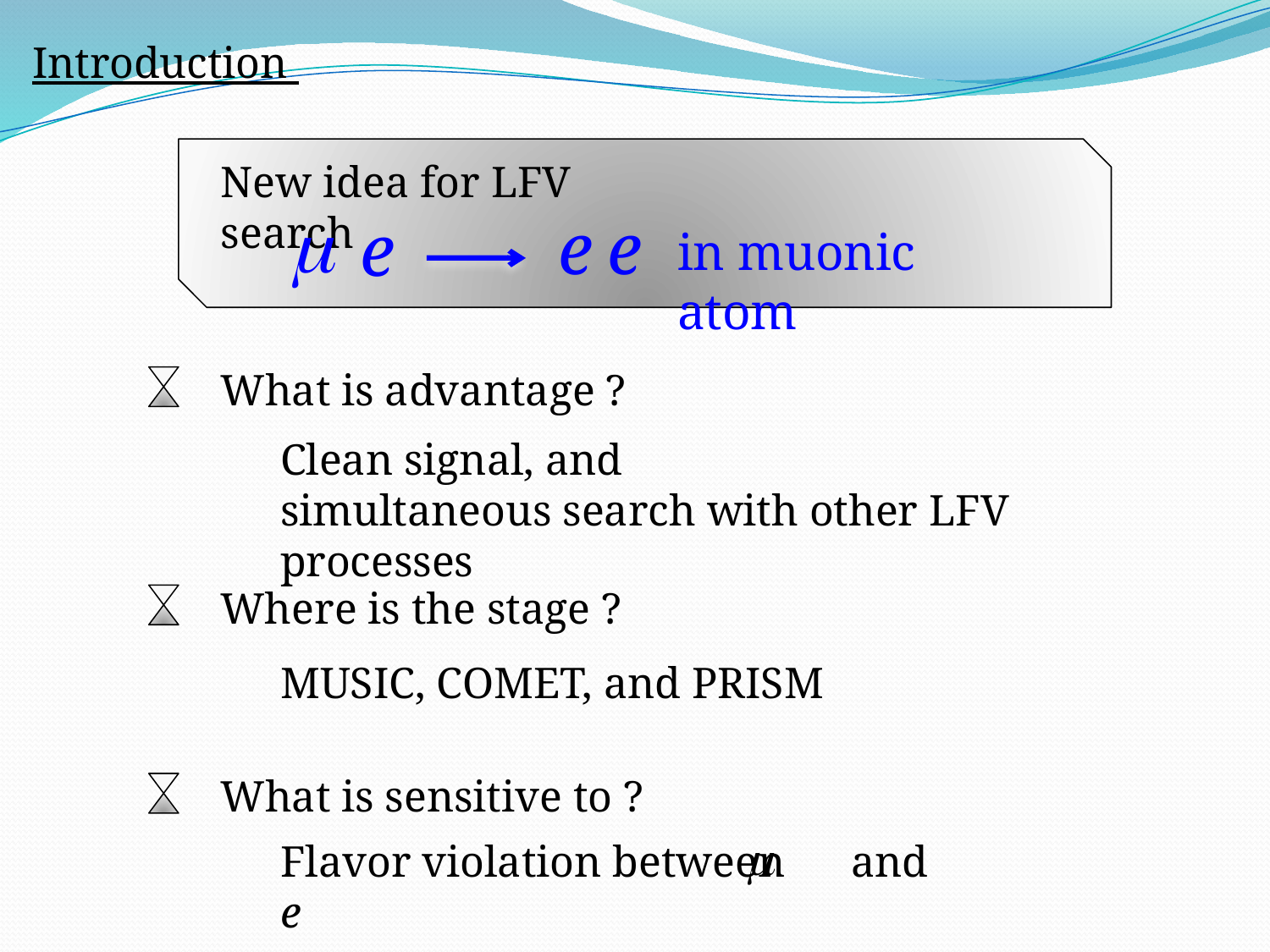

Introduction

New idea for LFV search
μ
e
e
e
in muonic atom
What is advantage ?

Clean signal, and
simultaneous search with other LFV processes
Where is the stage ?

MUSIC, COMET, and PRISM
What is sensitive to ?

μ
Flavor violation between      and e